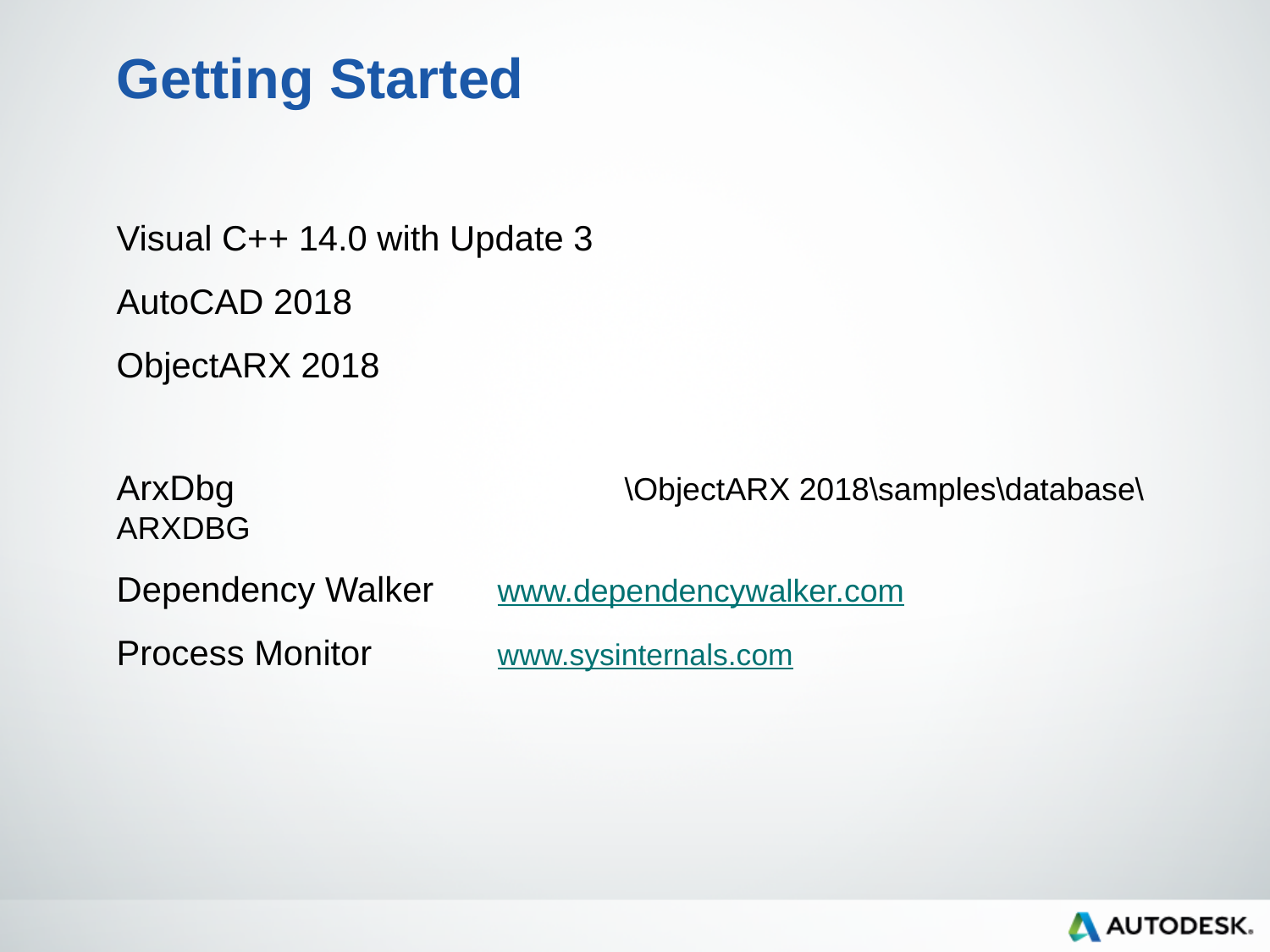

# Getting Started
Visual C++ 14.0 with Update 3
AutoCAD 2018
ObjectARX 2018

ArxDbg 			\ObjectARX 2018\samples\database\ARXDBG
Dependency Walker 	www.dependencywalker.com
Process Monitor	www.sysinternals.com